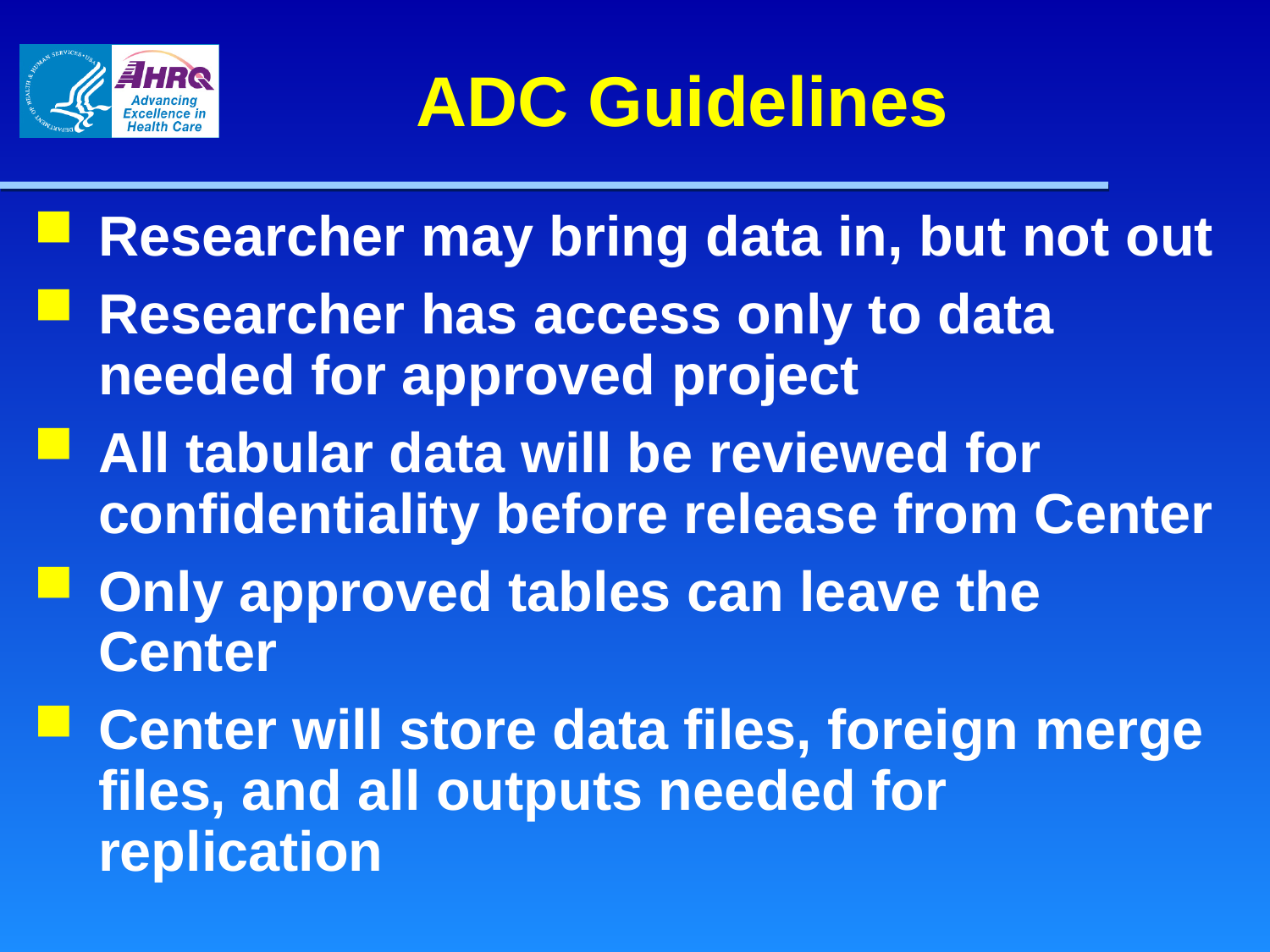

# ADC Guidelines
Researcher may bring data in, but not out
Researcher has access only to data needed for approved project
All tabular data will be reviewed for confidentiality before release from Center
Only approved tables can leave the Center
Center will store data files, foreign merge files, and all outputs needed for replication